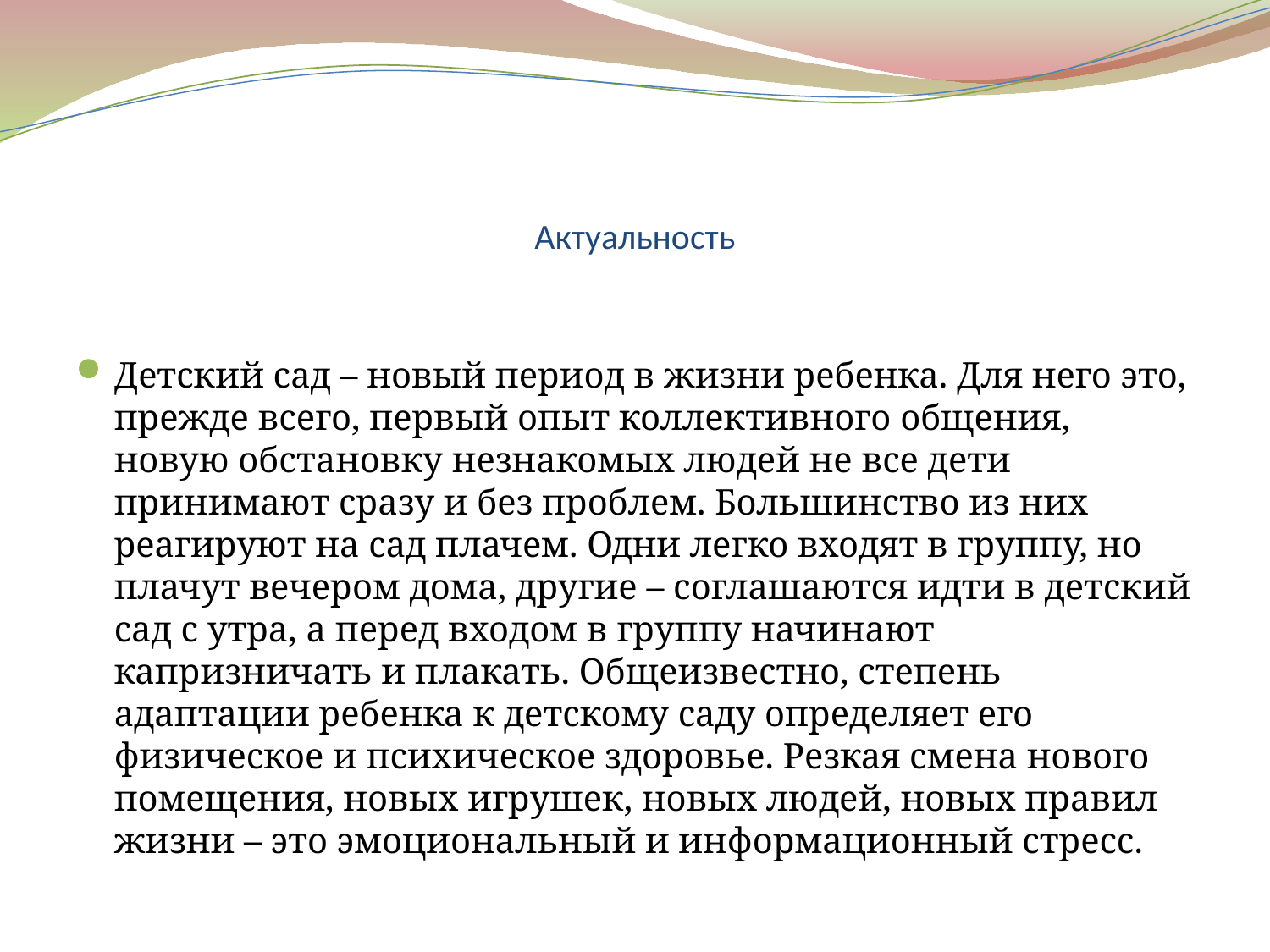

# Актуальность
Детский сад – новый период в жизни ребенка. Для него это, прежде всего, первый опыт коллективного общения, новую обстановку незнакомых людей не все дети принимают сразу и без проблем. Большинство из них реагируют на сад плачем. Одни легко входят в группу, но плачут вечером дома, другие – соглашаются идти в детский сад с утра, а перед входом в группу начинают капризничать и плакать. Общеизвестно, степень адаптации ребенка к детскому саду определяет его физическое и психическое здоровье. Резкая смена нового помещения, новых игрушек, новых людей, новых правил жизни – это эмоциональный и информационный стресс.